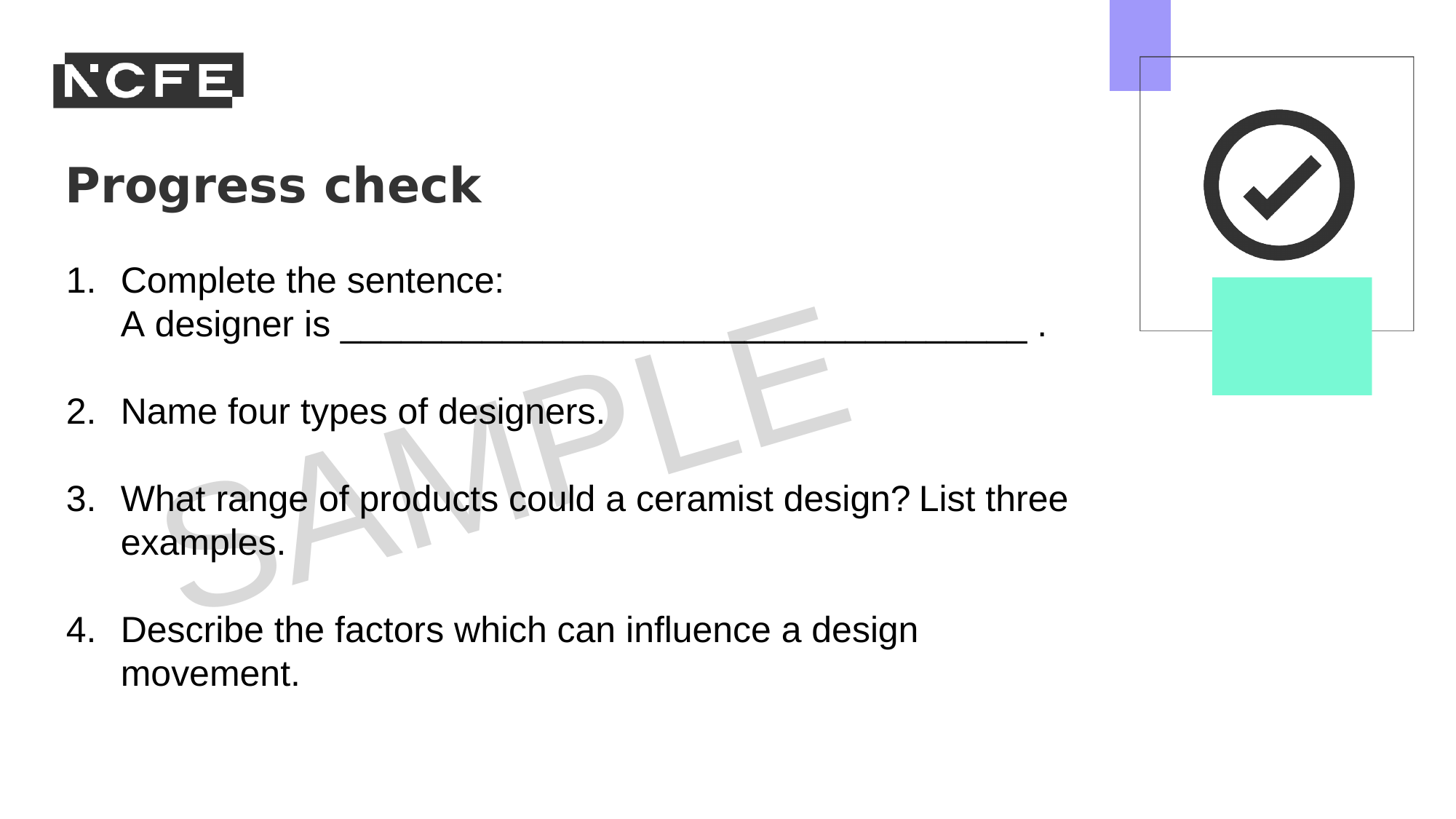

​
Complete the sentence:​
A designer is __________________________________ .

Name four types of designers.

What range of products could a ceramist design? List three examples.

Describe the factors which can influence a design movement.